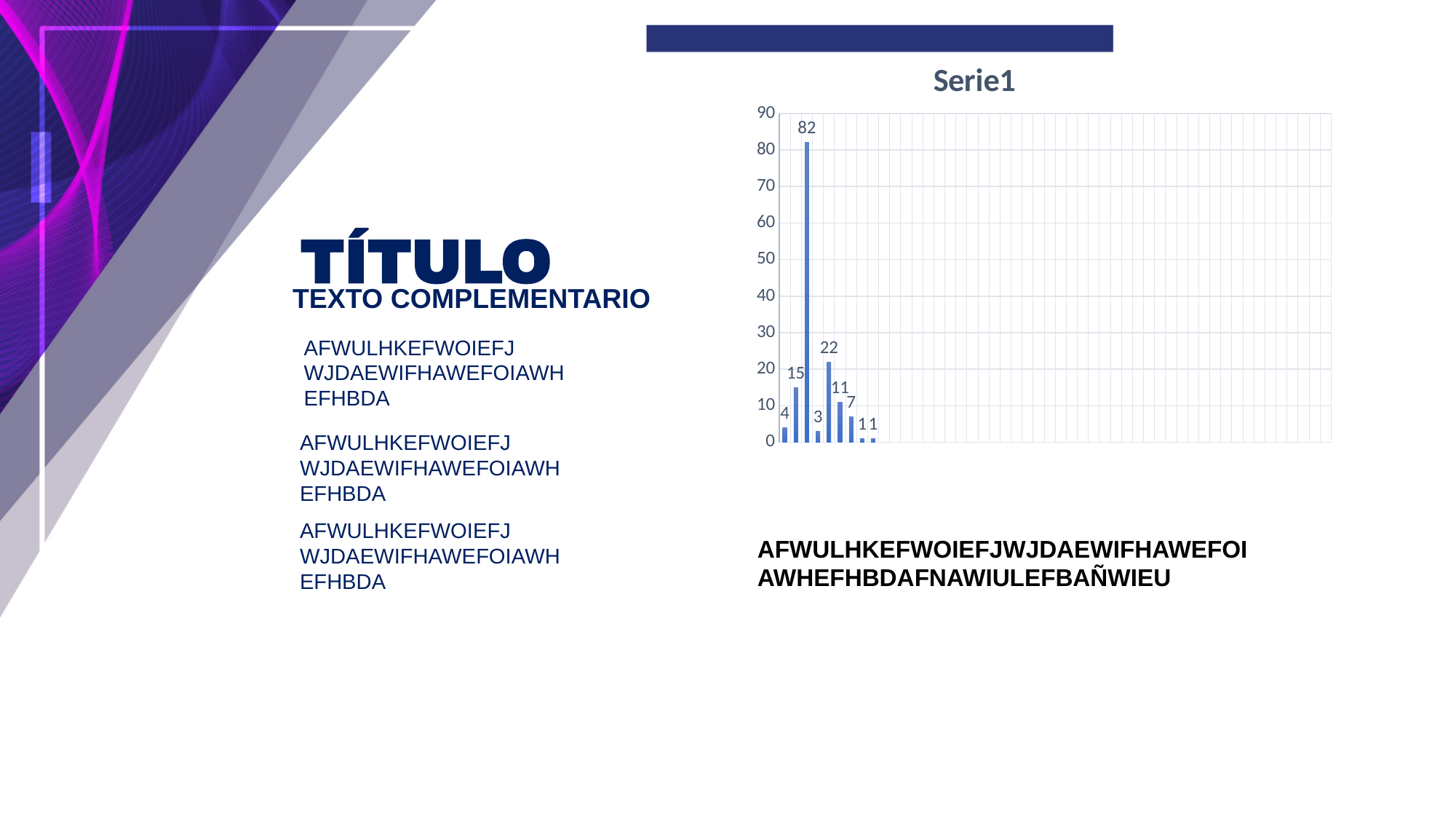

### Chart: Serie1

| Category | Serie1 |
|---|---|
| Categoría 1 | 4.0 |
| Categoría 3 | 15.0 |
| Categoría 1 | 82.0 |
| Categoría 2 | 3.0 |
| Categoría 4 | 22.0 |
| Categoría 1 | 11.0 |
| Categoría 4 | 7.0 |
| Categoría 3 | 1.0 |
| Categoría 4 | 1.0 |
TÍTULO
TEXTO COMPLEMENTARIO
AFWULHKEFWOIEFJ
WJDAEWIFHAWEFOIAWHEFHBDA
AFWULHKEFWOIEFJ
WJDAEWIFHAWEFOIAWHEFHBDA
AFWULHKEFWOIEFJ
WJDAEWIFHAWEFOIAWHEFHBDA
AFWULHKEFWOIEFJWJDAEWIFHAWEFOIAWHEFHBDAFNAWIULEFBAÑWIEU